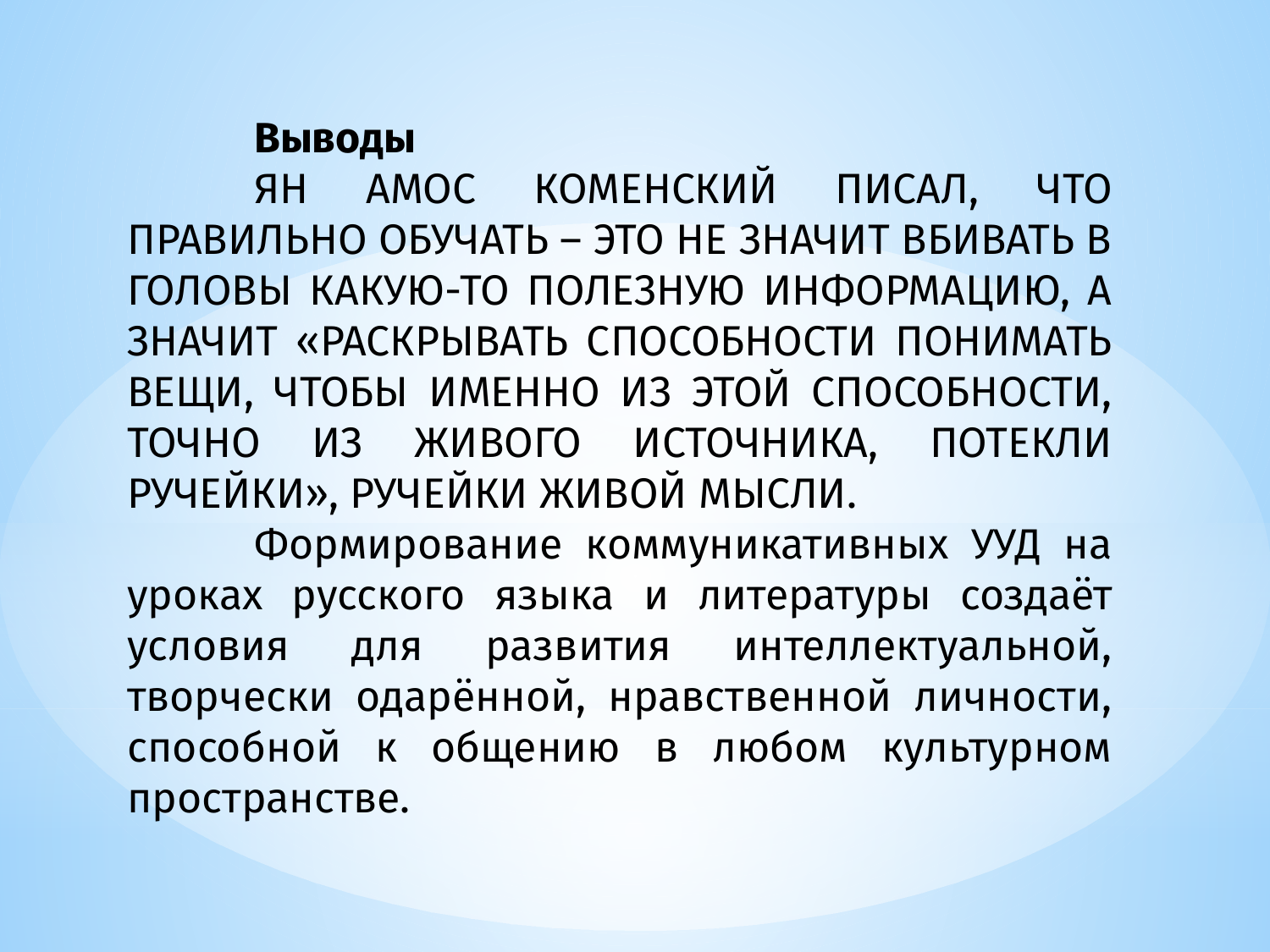

Выводы
	ЯН АМОС КОМЕНСКИЙ ПИСАЛ, ЧТО ПРАВИЛЬНО ОБУЧАТЬ – ЭТО НЕ ЗНАЧИТ ВБИВАТЬ В ГОЛОВЫ КАКУЮ-ТО ПОЛЕЗНУЮ ИНФОРМАЦИЮ, А ЗНАЧИТ «РАСКРЫВАТЬ СПОСОБНОСТИ ПОНИМАТЬ ВЕЩИ, ЧТОБЫ ИМЕННО ИЗ ЭТОЙ СПОСОБНОСТИ, ТОЧНО ИЗ ЖИВОГО ИСТОЧНИКА, ПОТЕКЛИ РУЧЕЙКИ», РУЧЕЙКИ ЖИВОЙ МЫСЛИ.
	Формирование коммуникативных УУД на уроках русского языка и литературы создаёт условия для развития интеллектуальной, творчески одарённой, нравственной личности, способной к общению в любом культурном пространстве.